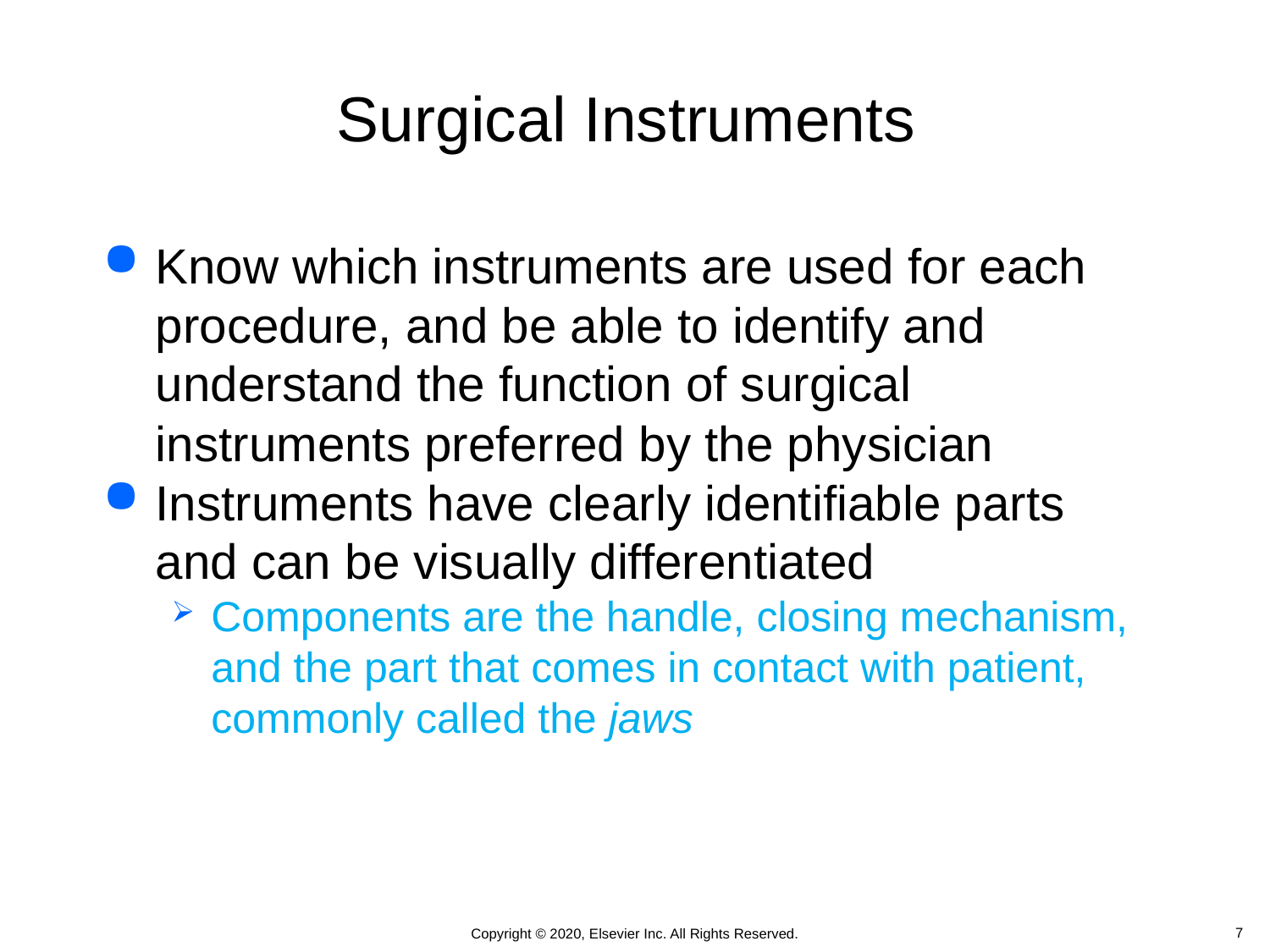

# Surgical Instruments
Know which instruments are used for each procedure, and be able to identify and understand the function of surgical instruments preferred by the physician
Instruments have clearly identifiable parts and can be visually differentiated
Components are the handle, closing mechanism, and the part that comes in contact with patient, commonly called the jaws
 7